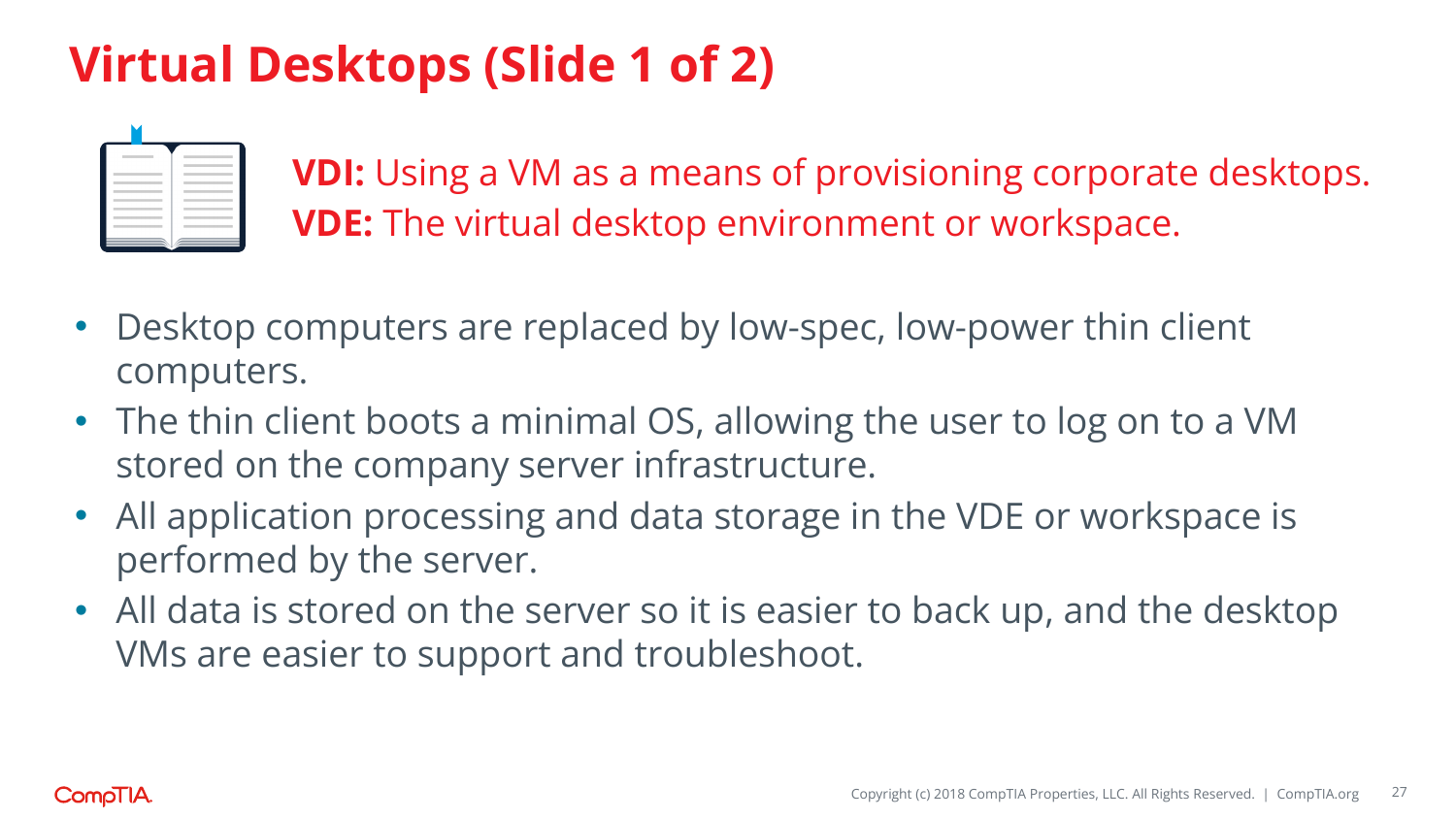

# Virtual Desktops (Slide 1 of 2)
VDI: Using a VM as a means of provisioning corporate desktops.
VDE: The virtual desktop environment or workspace.
Desktop computers are replaced by low-spec, low-power thin client computers.
The thin client boots a minimal OS, allowing the user to log on to a VM stored on the company server infrastructure.
All application processing and data storage in the VDE or workspace is performed by the server.
All data is stored on the server so it is easier to back up, and the desktop VMs are easier to support and troubleshoot.
27